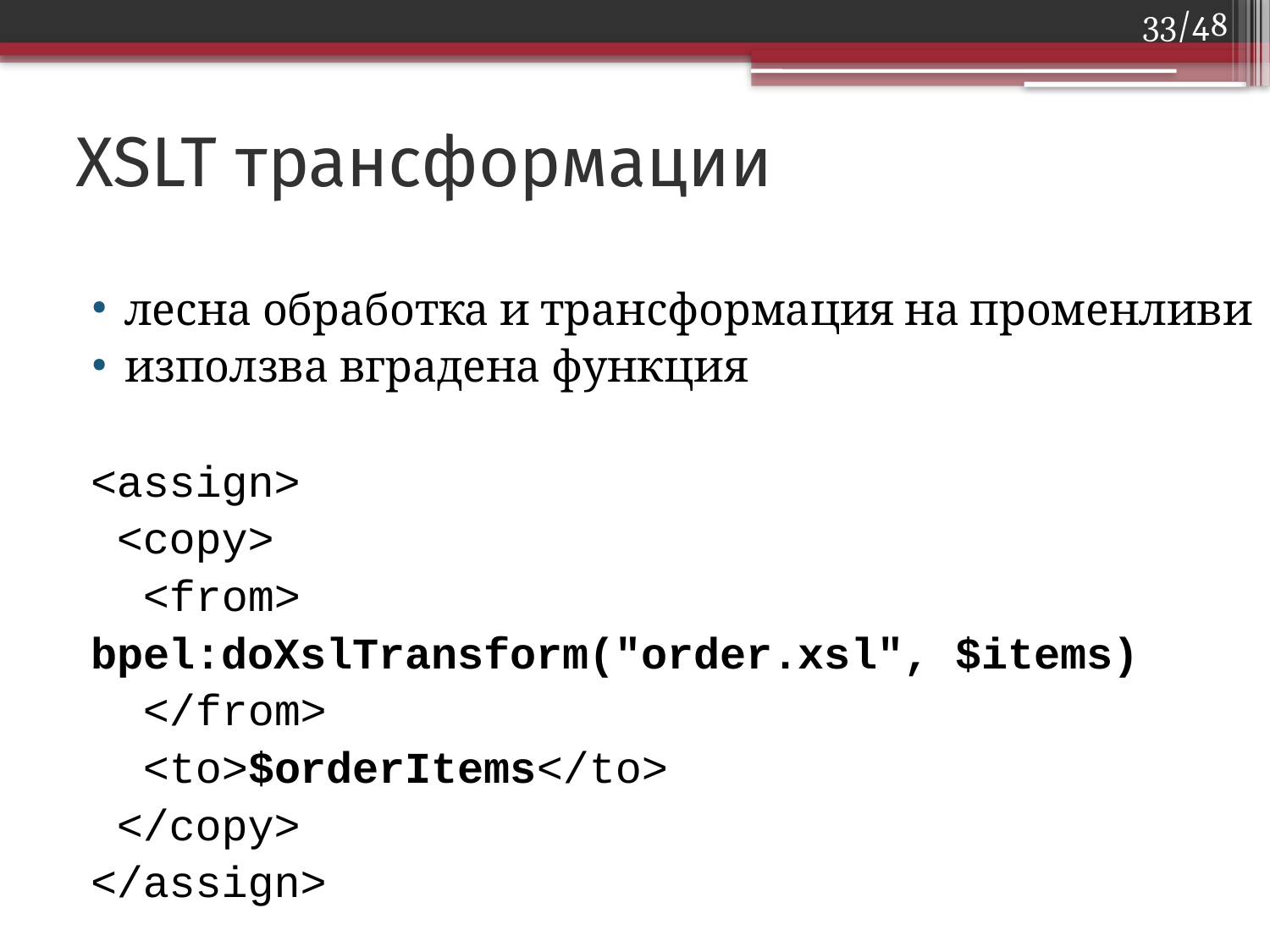

33/48
# XSLT трансформации
лесна обработка и трансформация на променливи
използва вградена функция

<assign>
 <copy>
  <from>
bpel:doXslTransform("order.xsl", $items)
  </from>
  <to>$orderItems</to>
 </copy>
</assign>